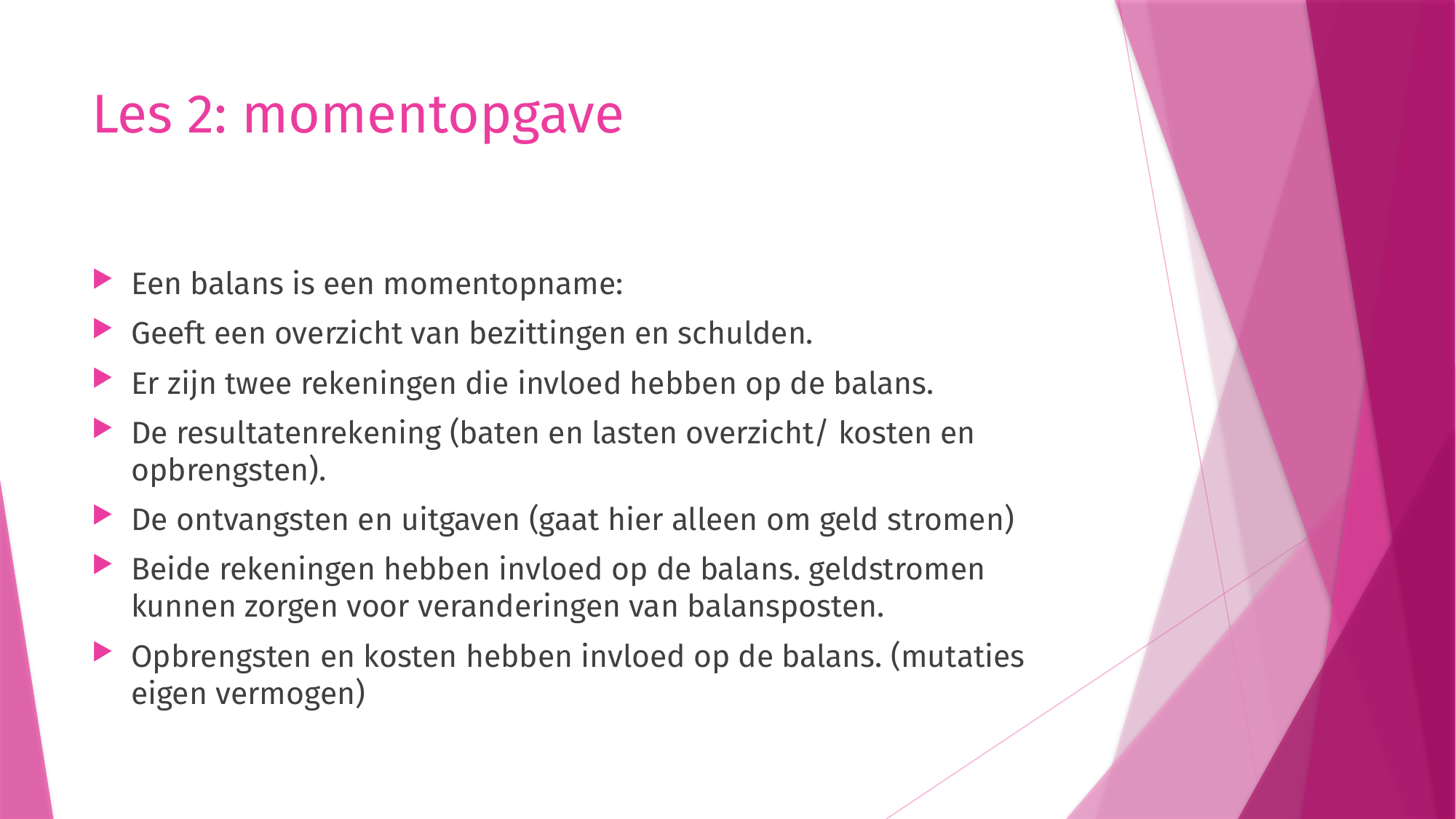

# Les 2: momentopgave
Een balans is een momentopname:
Geeft een overzicht van bezittingen en schulden.
Er zijn twee rekeningen die invloed hebben op de balans.
De resultatenrekening (baten en lasten overzicht/ kosten en opbrengsten).
De ontvangsten en uitgaven (gaat hier alleen om geld stromen)
Beide rekeningen hebben invloed op de balans. geldstromen kunnen zorgen voor veranderingen van balansposten.
Opbrengsten en kosten hebben invloed op de balans. (mutaties eigen vermogen)